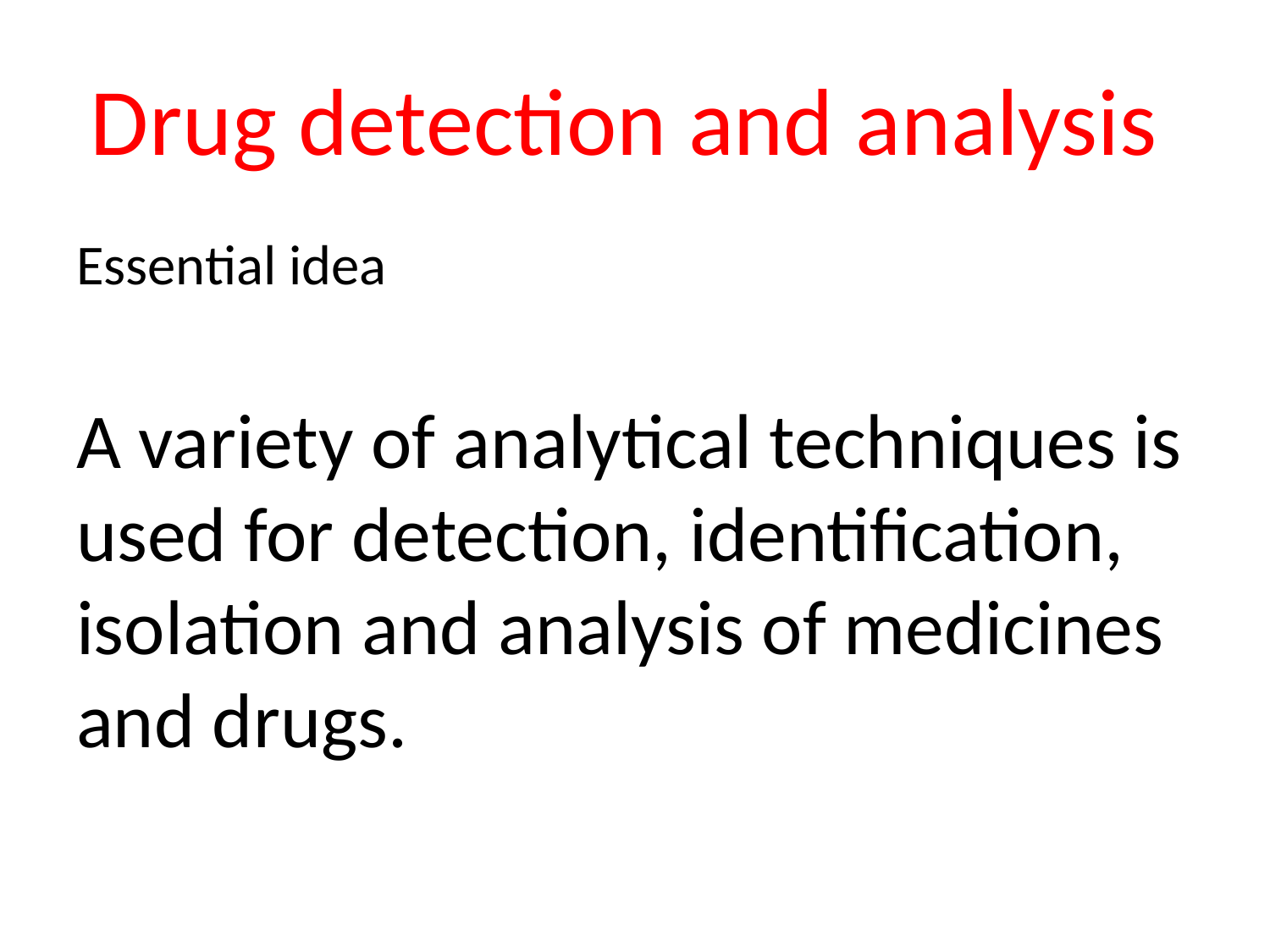

# Drug detection and analysis
Essential idea

A variety of analytical techniques is used for detection, identification, isolation and analysis of medicines and drugs.